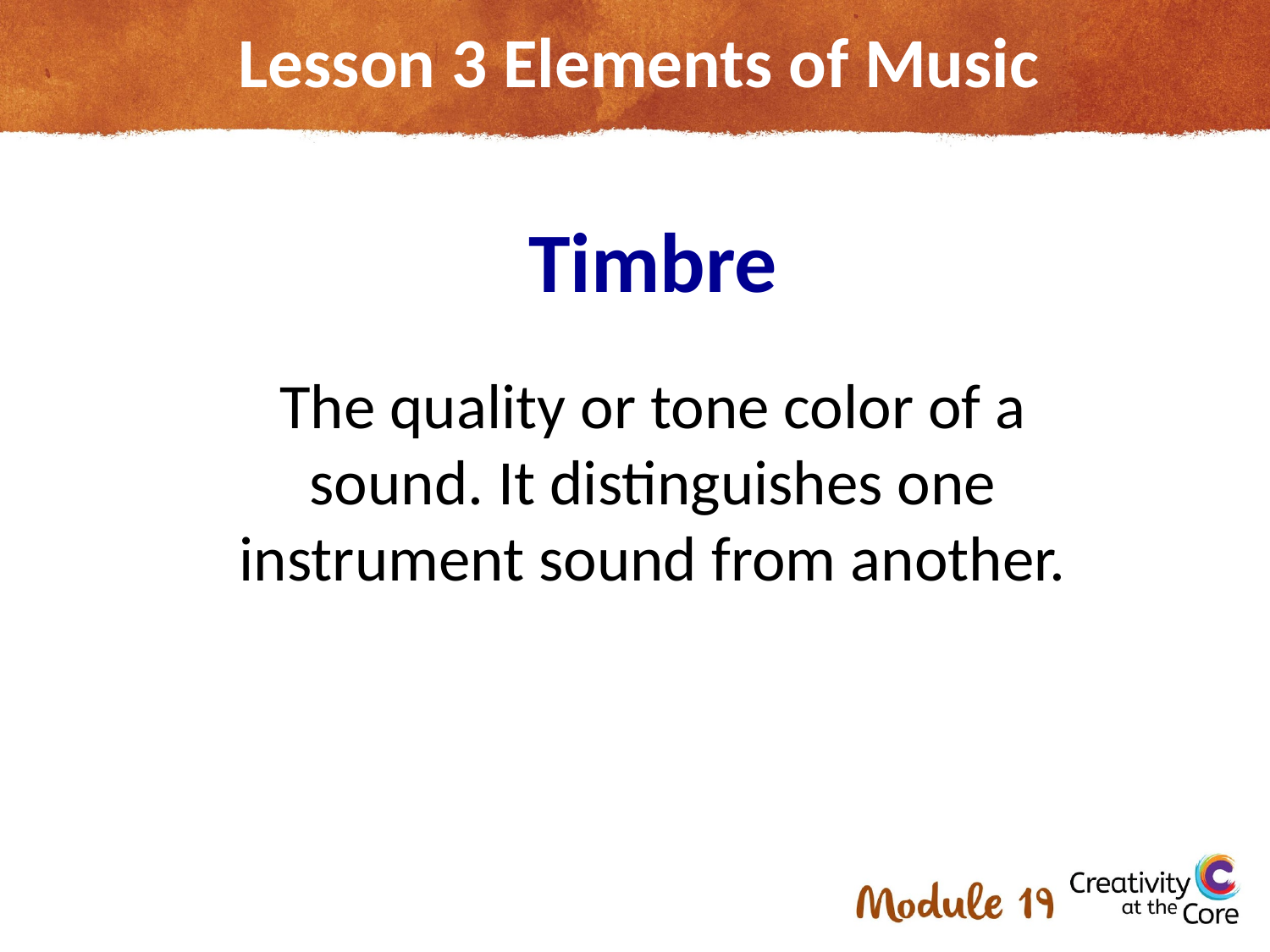

# Lesson 3 Elements of Music
Timbre

The quality or tone color of a sound. It distinguishes one instrument sound from another.